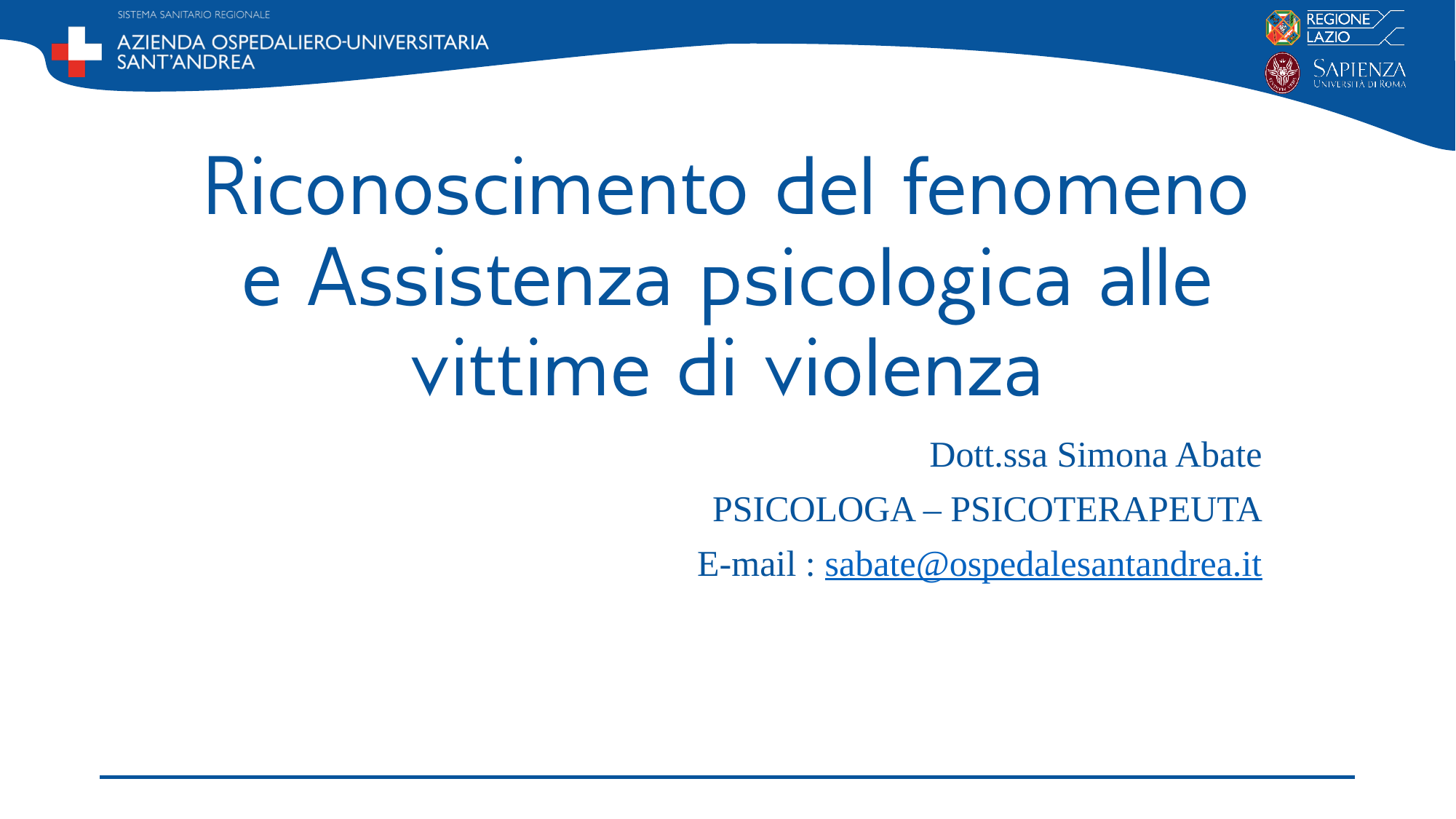

# Riconoscimento del fenomeno e Assistenza psicologica alle vittime di violenza
Dott.ssa Simona Abate
PSICOLOGA – PSICOTERAPEUTA
E-mail : sabate@ospedalesantandrea.it